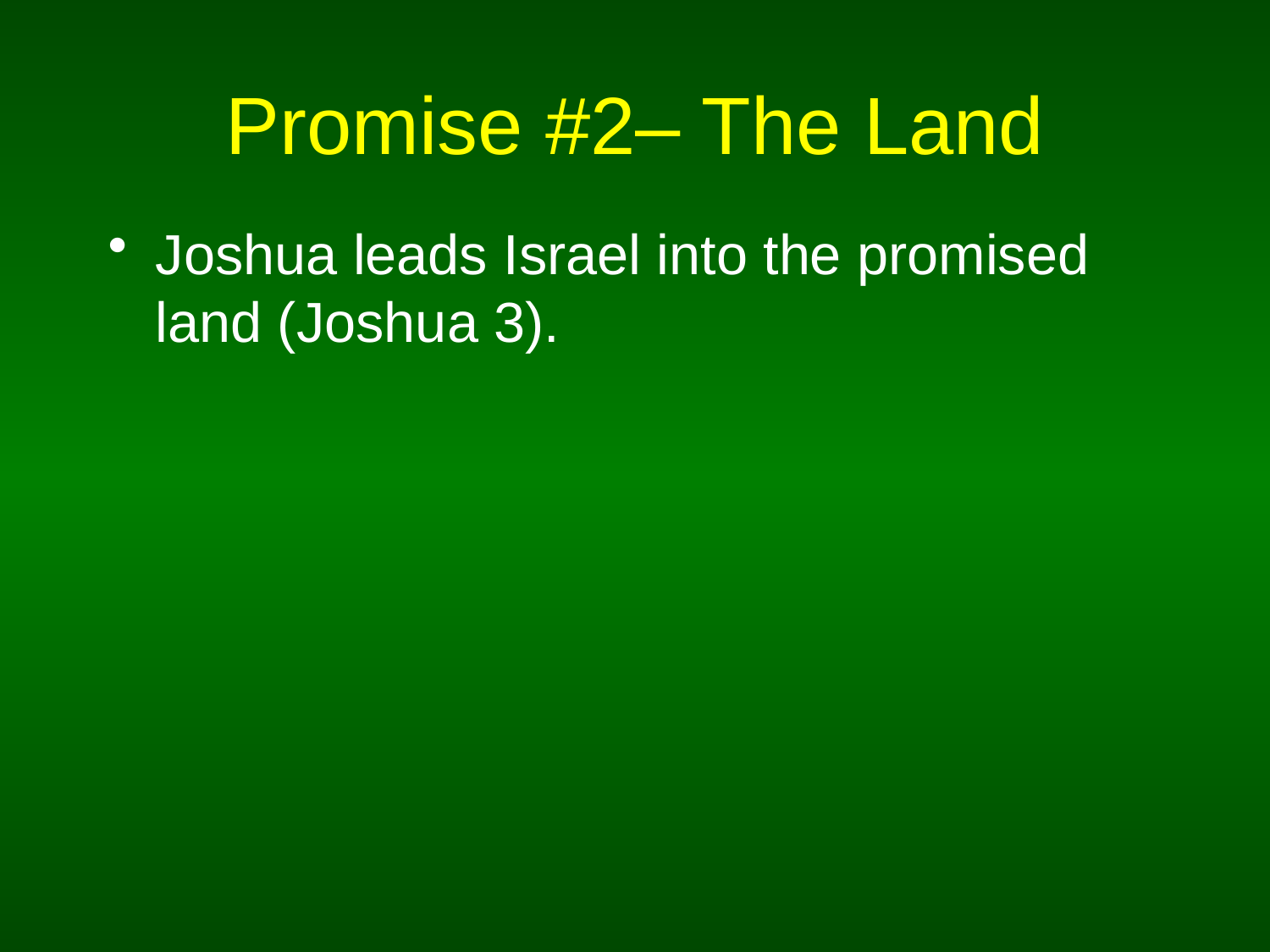

# Promise #2– The Land
Joshua leads Israel into the promised land (Joshua 3).